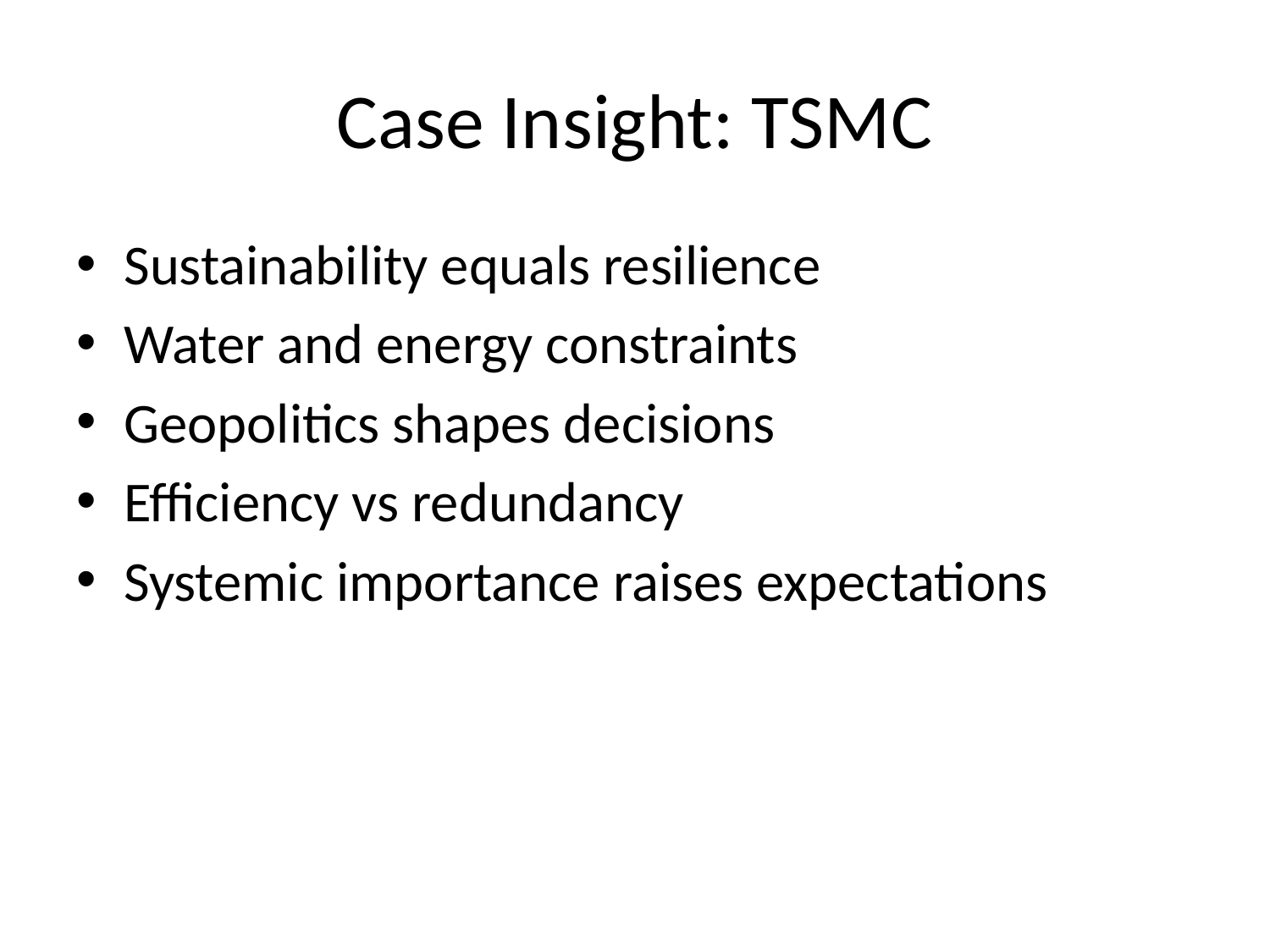

# Case Insight: TSMC
Sustainability equals resilience
Water and energy constraints
Geopolitics shapes decisions
Efficiency vs redundancy
Systemic importance raises expectations